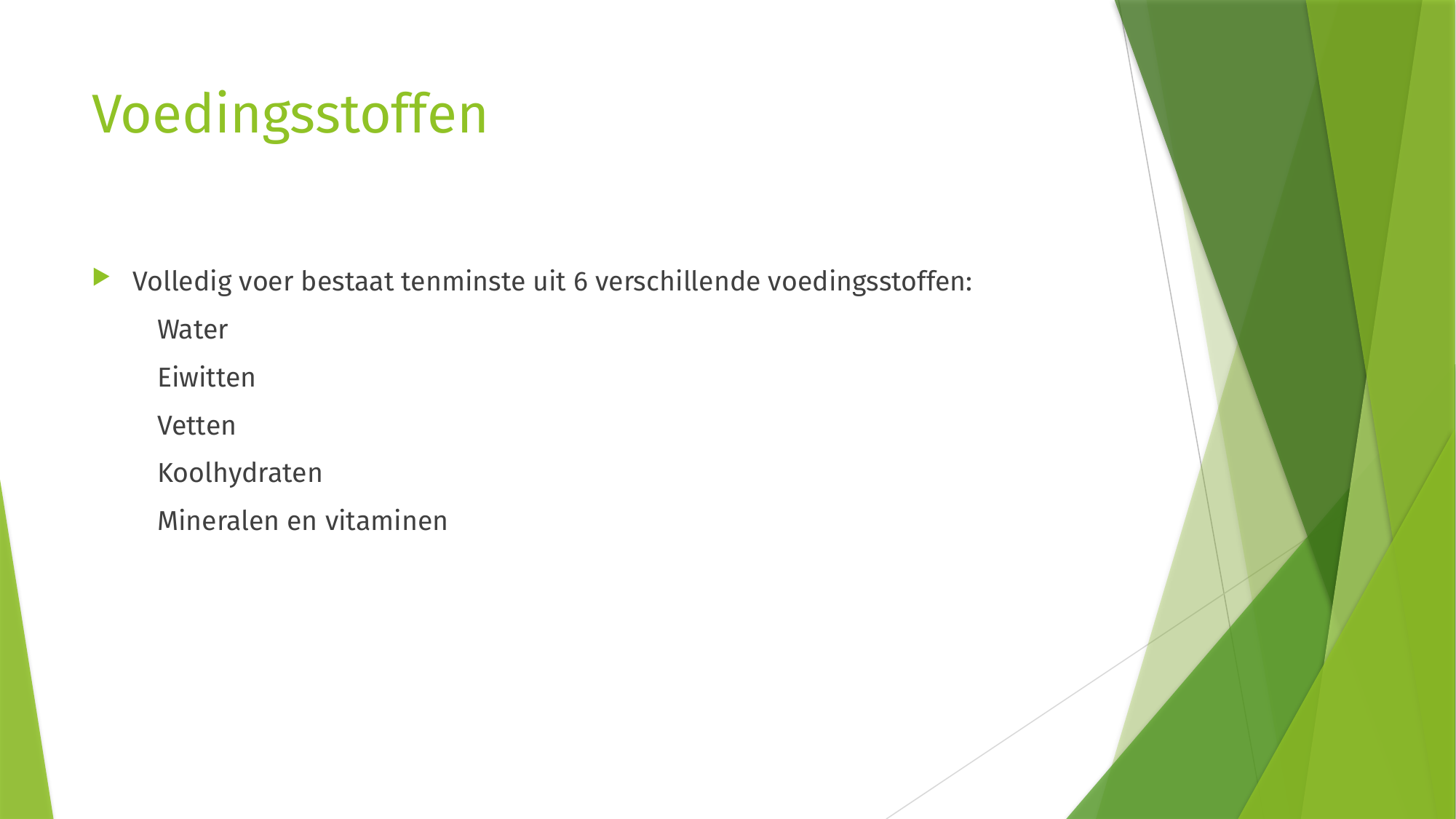

# Voedingsstoffen
Volledig voer bestaat tenminste uit 6 verschillende voedingsstoffen:
         Water
         Eiwitten
         Vetten
         Koolhydraten
         Mineralen en vitaminen